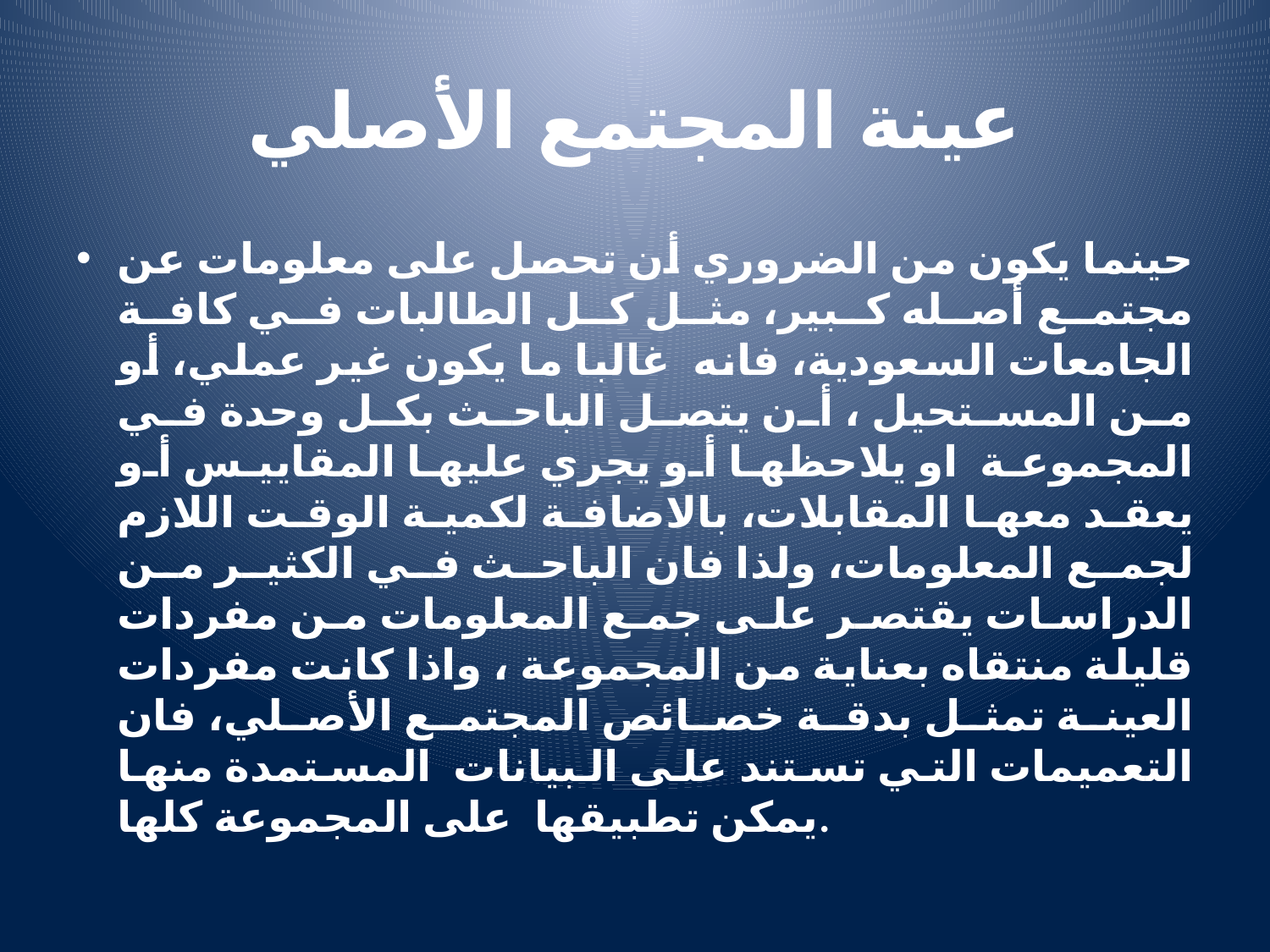

# عينة المجتمع الأصلي
حينما يكون من الضروري أن تحصل على معلومات عن مجتمع أصله كبير، مثل كل الطالبات في كافة الجامعات السعودية، فانه  غالبا ما يكون غير عملي، أو من المستحيل ، أن يتصل الباحث بكل وحدة في المجموعة  او يلاحظها أو يجري عليها المقاييس أو يعقد معها المقابلات، بالاضافة لكمية الوقت اللازم لجمع المعلومات، ولذا فان الباحث في الكثير من الدراسات يقتصر على جمع المعلومات من مفردات قليلة منتقاه بعناية من المجموعة ، واذا كانت مفردات العينة تمثل بدقة خصائص المجتمع الأصلي، فان التعميمات التي تستند على البيانات  المستمدة منها يمكن تطبيقها  على المجموعة كلها.